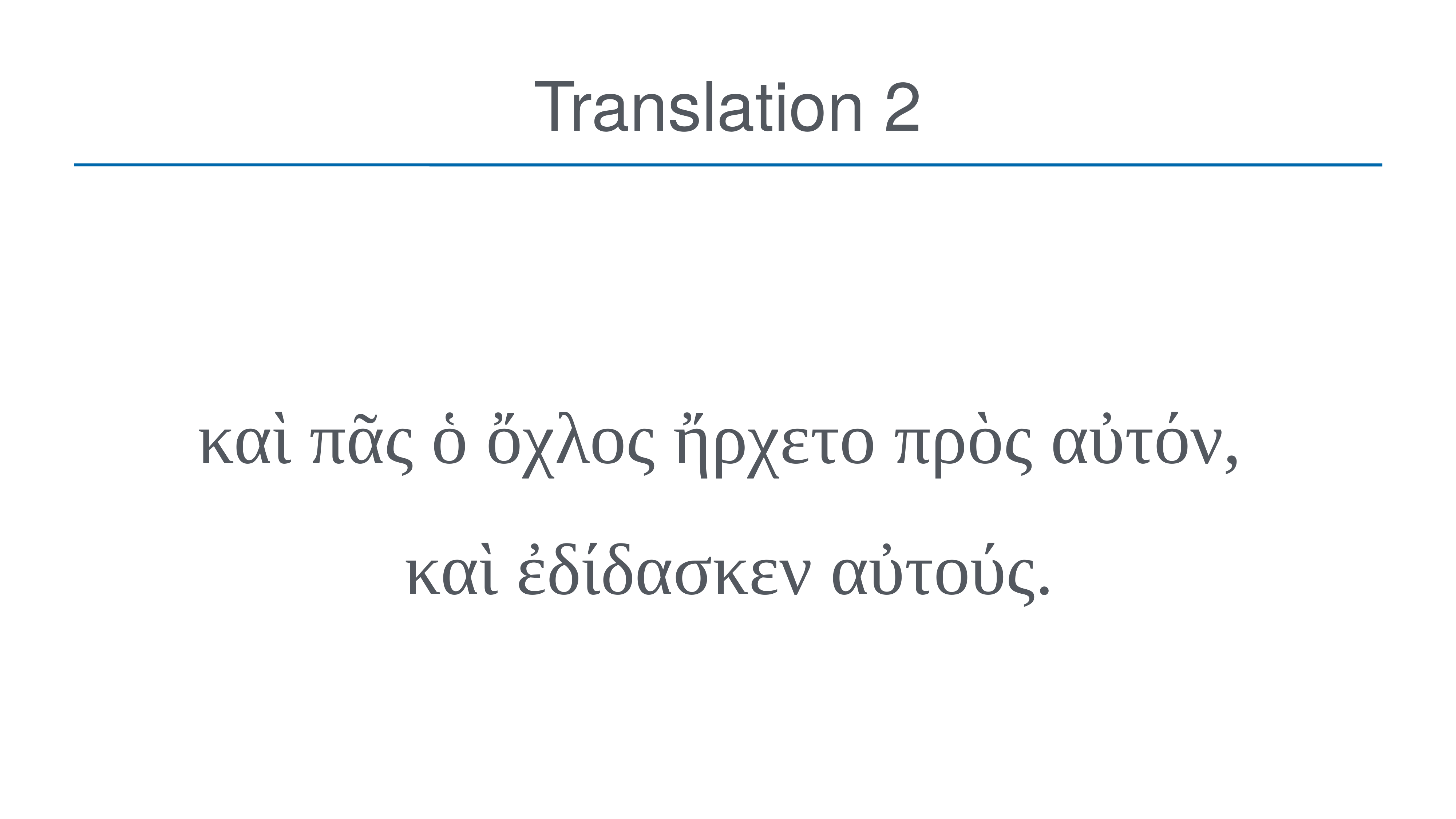

# Translation 2
καὶ πᾶς ὁ ὄχλος ἤρχετο πρὸς αὐτόν,
καὶ ἐδίδασκεν αὐτούς.